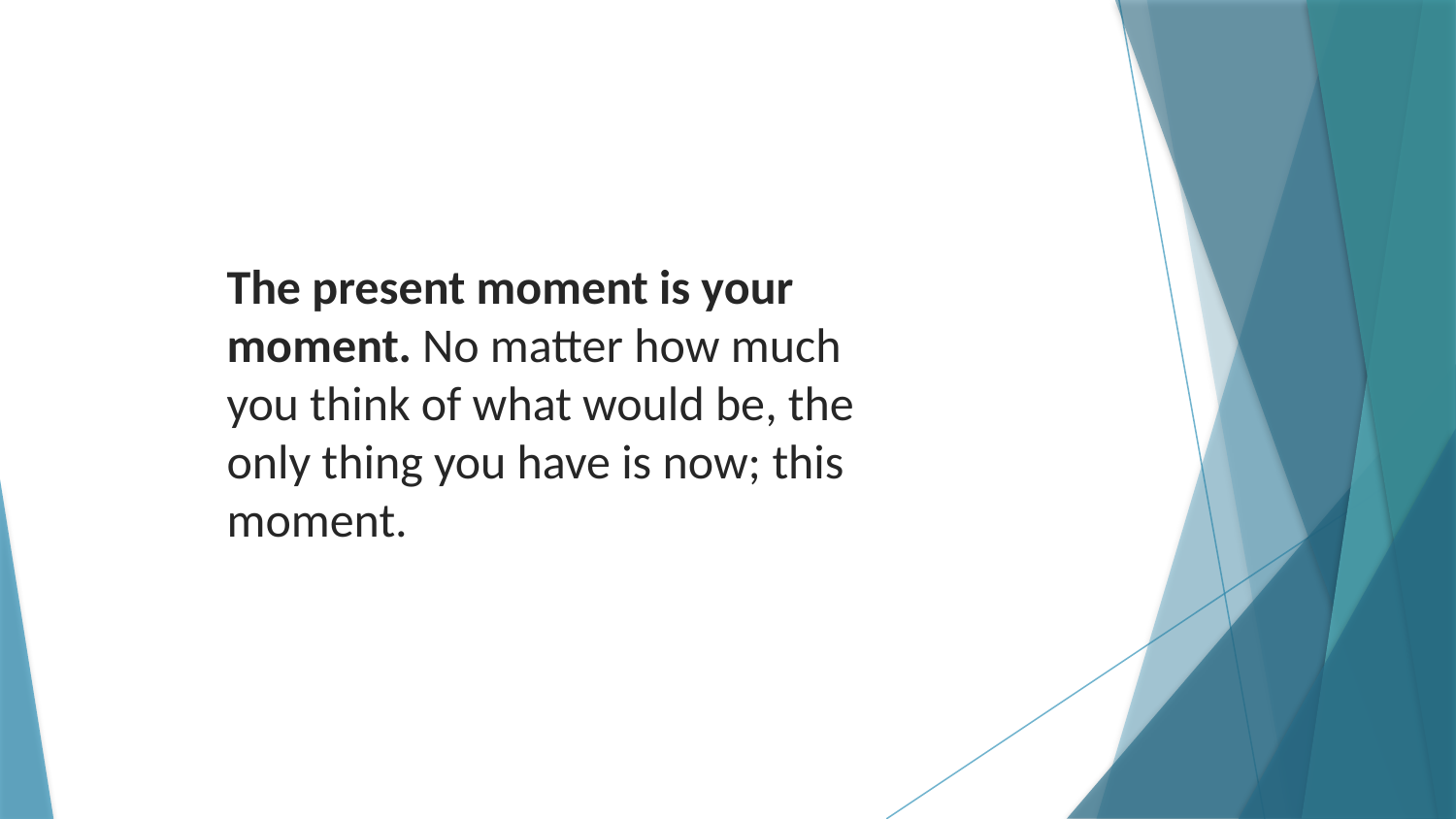

The present moment is your moment. No matter how much you think of what would be, the only thing you have is now; this moment.